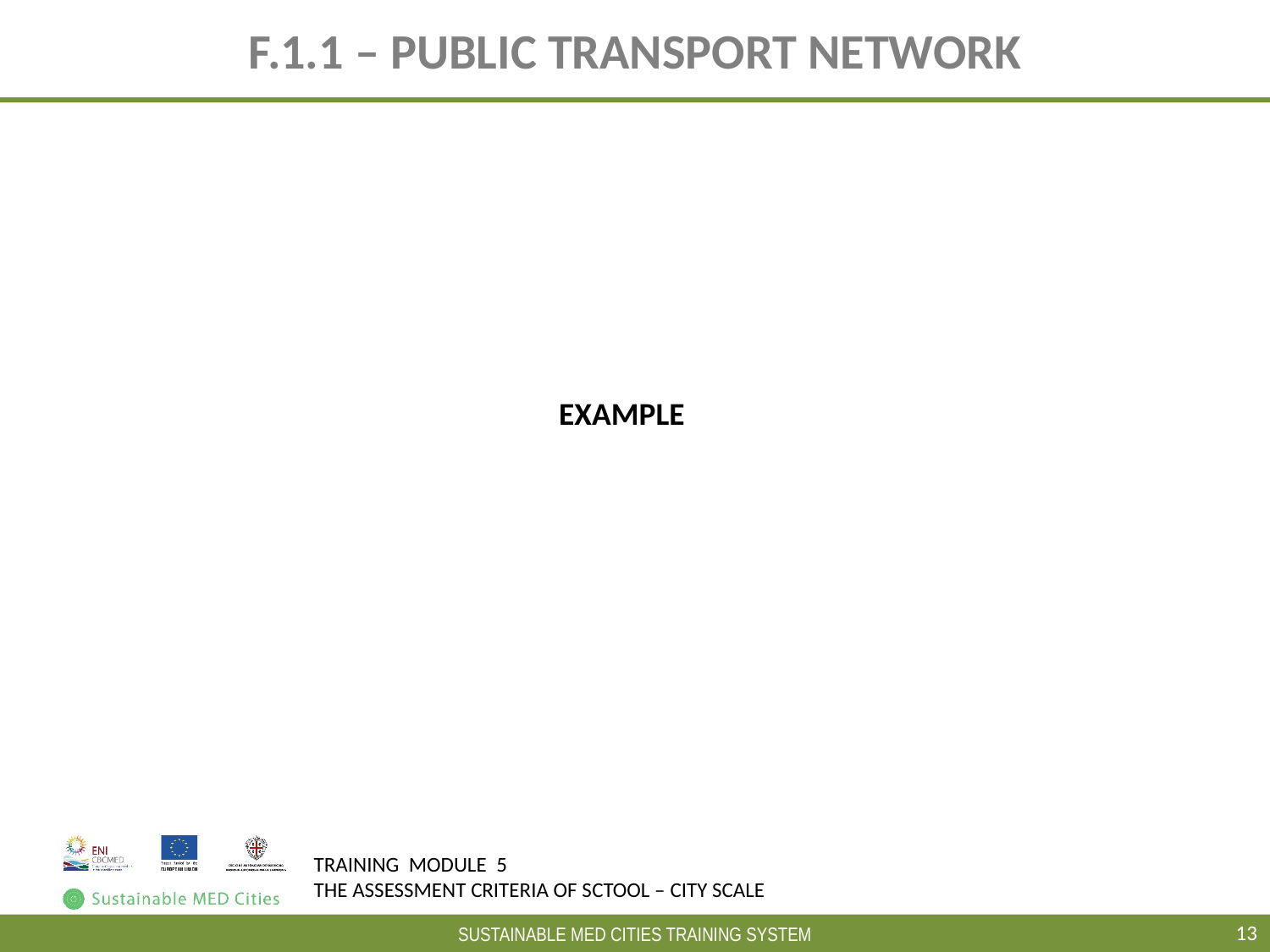

# F.1.1 – PUBLIC TRANSPORT NETWORK

EXAMPLE
13